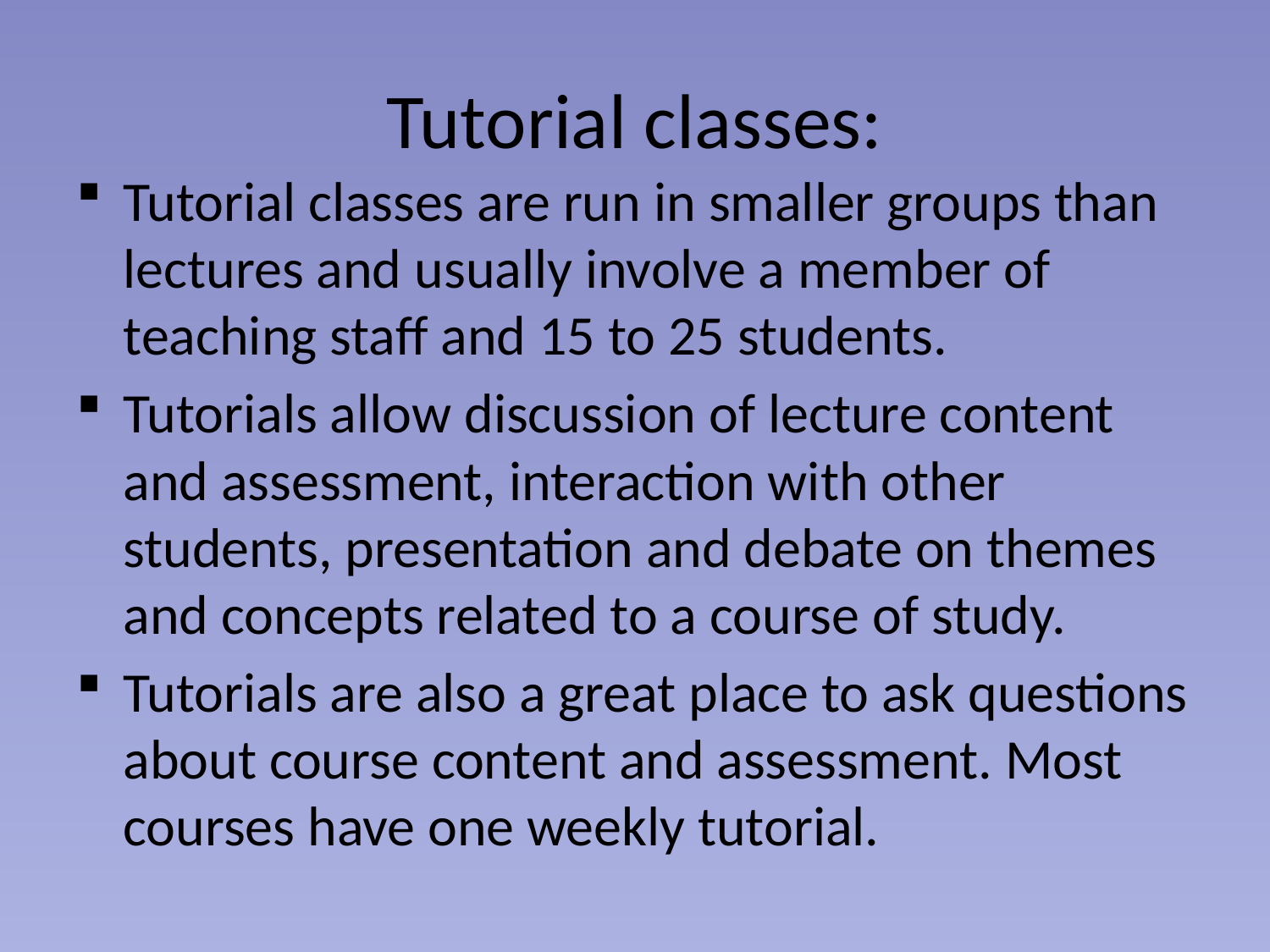

# Tutorial classes:
Tutorial classes are run in smaller groups than lectures and usually involve a member of  teaching staff and 15 to 25 students.
Tutorials allow discussion of lecture content and assessment, interaction with other students, presentation and debate on themes and concepts related to a course of study.
Tutorials are also a great place to ask questions about course content and assessment. Most courses have one weekly tutorial.